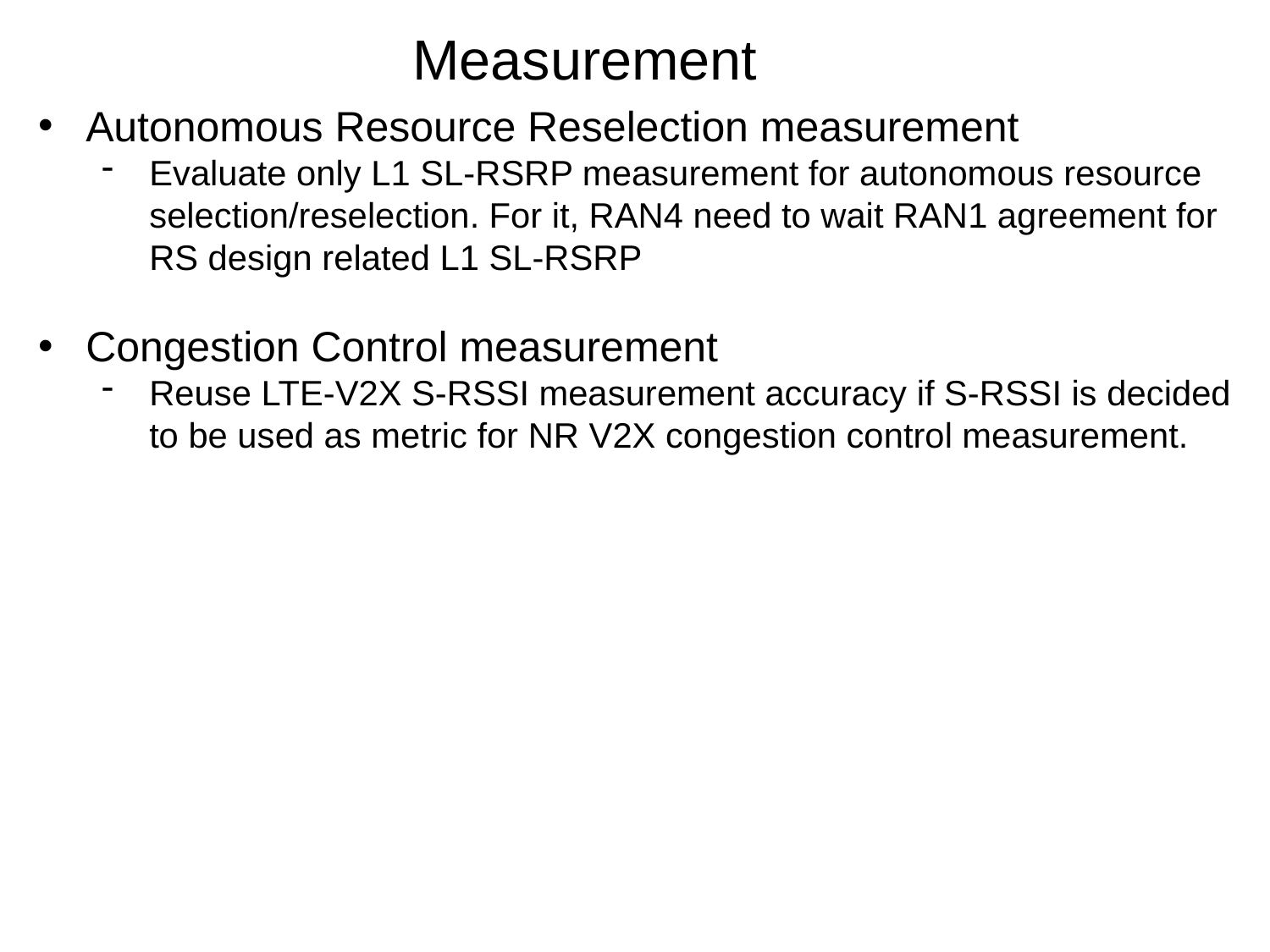

Measurement
Autonomous Resource Reselection measurement
Evaluate only L1 SL-RSRP measurement for autonomous resource selection/reselection. For it, RAN4 need to wait RAN1 agreement for RS design related L1 SL-RSRP

Congestion Control measurement
Reuse LTE-V2X S-RSSI measurement accuracy if S-RSSI is decided to be used as metric for NR V2X congestion control measurement.